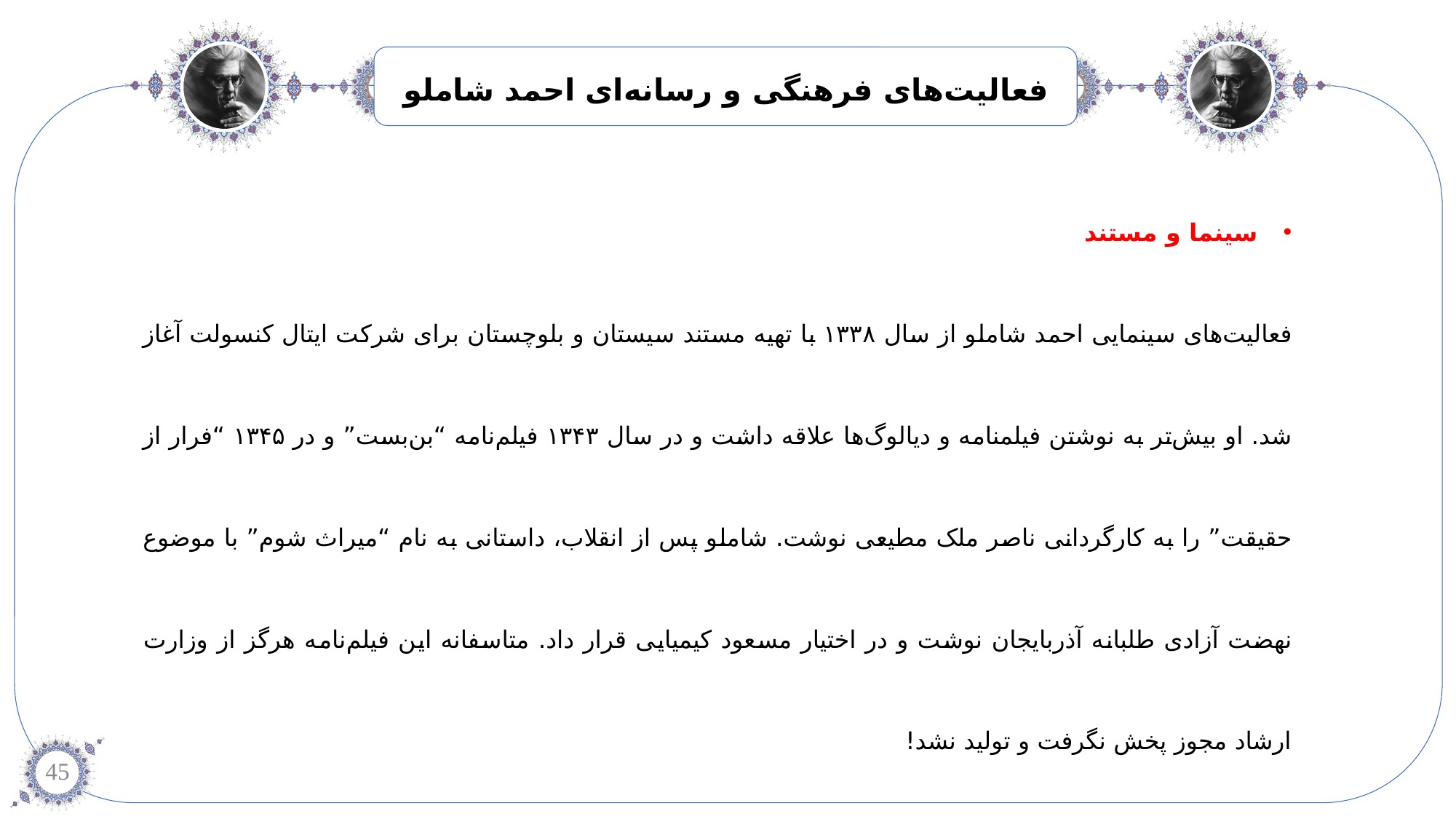

فعالیت‌های فرهنگی و رسانه‌ای احمد شاملو
سینما و مستند
فعالیت‌های سینمایی احمد شاملو از سال ۱۳۳۸ با تهیه مستند سیستان و بلوچستان برای شرکت ایتال کنسولت آغاز شد. او بیش‌تر به نوشتن فیلمنامه و دیالوگ‌ها علاقه داشت و در سال ۱۳۴۳ فیلم‌نامه “بن‌بست” و در ۱۳۴۵ “فرار از حقیقت” را به کارگردانی ناصر ملک‌ مطیعی نوشت. شاملو پس از انقلاب، داستانی به نام “میراث شوم” با موضوع نهضت آزادی طلبانه آذربایجان نوشت و در اختیار مسعود کیمیایی قرار داد. متاسفانه این فیلم‌نامه هرگز از وزارت ارشاد مجوز پخش نگرفت و تولید نشد!
45